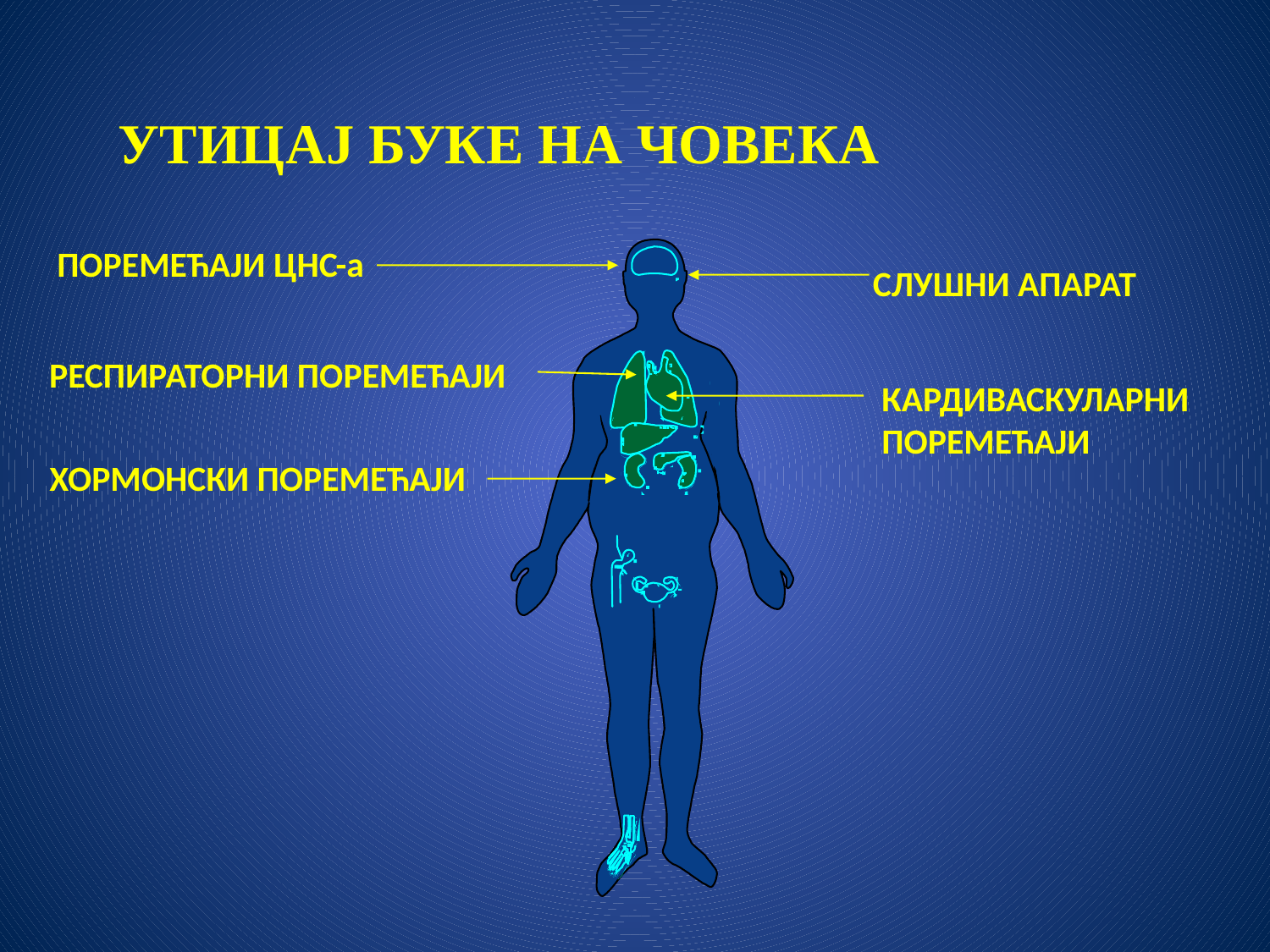

УТИЦАЈ БУКЕ НА ЧОВЕКА
ПОРЕМЕЋАЈИ ЦНС-а

СЛУШНИ АПАРАТ

РЕСПИРАТОРНИ ПОРЕМЕЋАЈИ

КАРДИВАСКУЛАРНИ ПОРЕМЕЋАЈИ

ХОРМОНСКИ ПОРЕМЕЋАЈИ